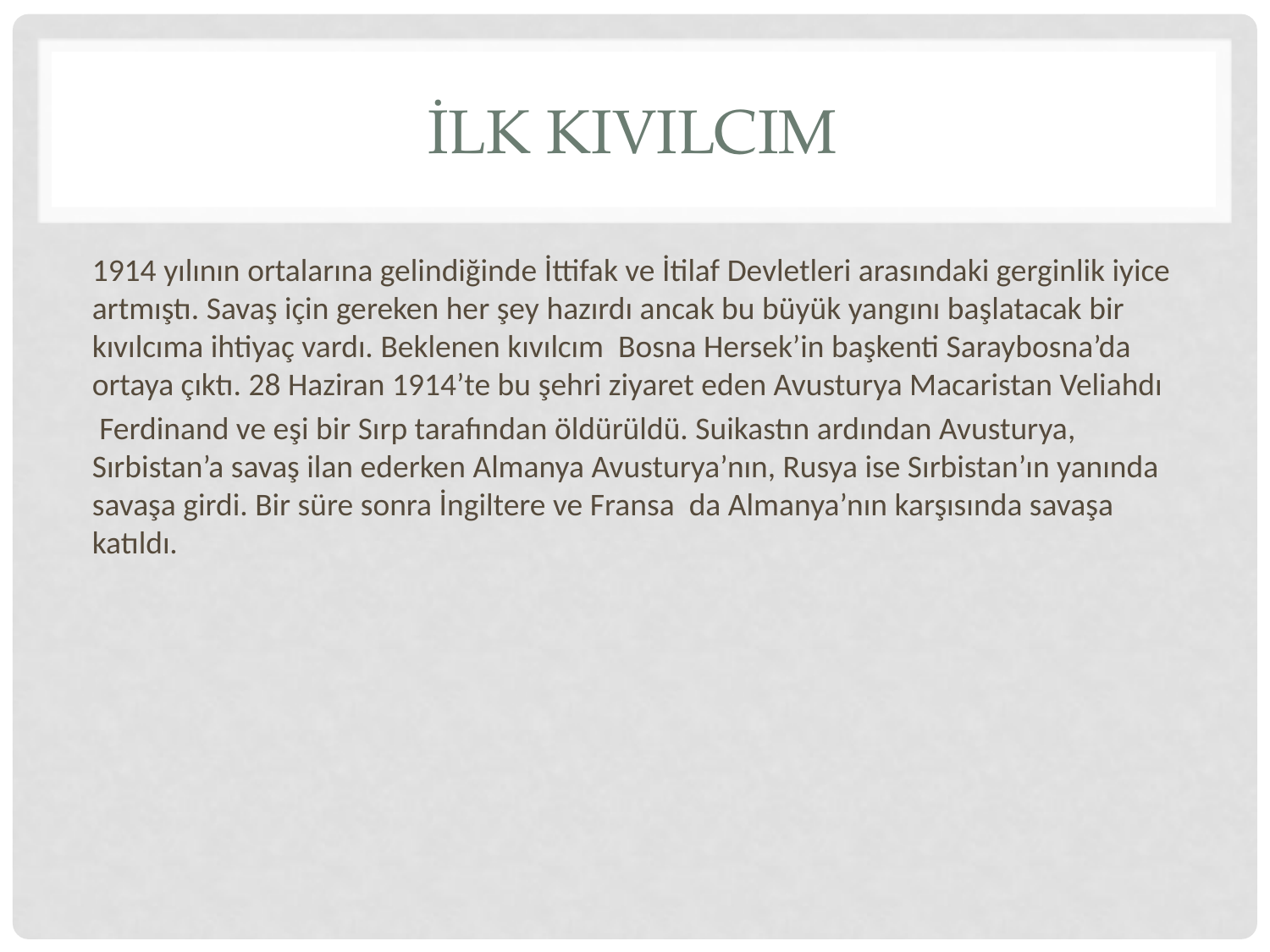

# İlk kıvılcım
1914 yılının ortalarına gelindiğinde İttifak ve İtilaf Devletleri arasındaki gerginlik iyice artmıştı. Savaş için gereken her şey hazırdı ancak bu büyük yangını başlatacak bir kıvılcıma ihtiyaç vardı. Beklenen kıvılcım  Bosna Hersek’in başkenti Saraybosna’da ortaya çıktı. 28 Haziran 1914’te bu şehri ziyaret eden Avusturya Macaristan Veliahdı
 Ferdinand ve eşi bir Sırp tarafından öldürüldü. Suikastın ardından Avusturya, Sırbistan’a savaş ilan ederken Almanya Avusturya’nın, Rusya ise Sırbistan’ın yanında savaşa girdi. Bir süre sonra İngiltere ve Fransa  da Almanya’nın karşısında savaşa katıldı.